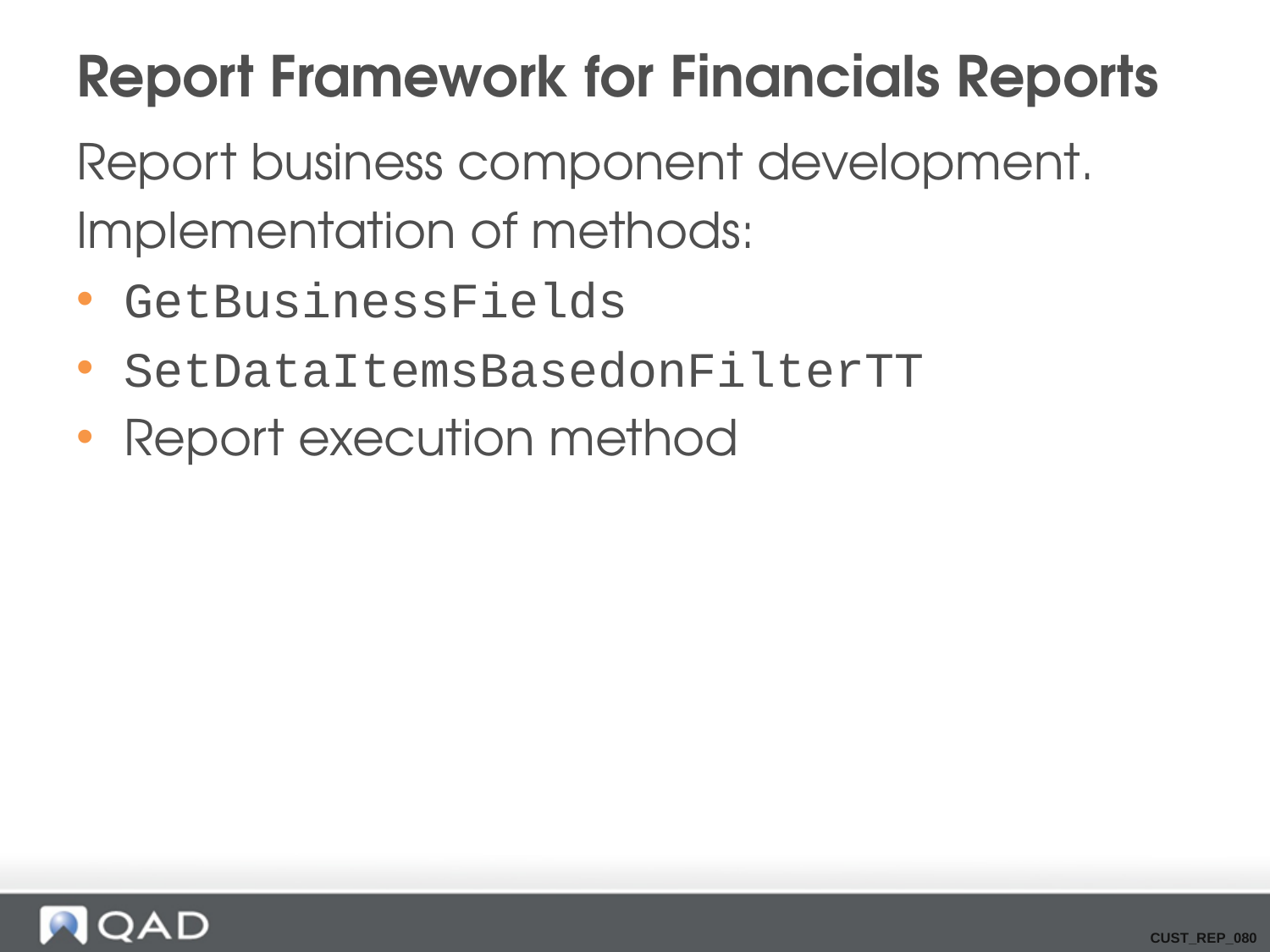

# Report Framework for Financials Reports
Report business component development.
Implementation of methods:
GetBusinessFields
SetDataItemsBasedonFilterTT
Report execution method
CUST_REP_080